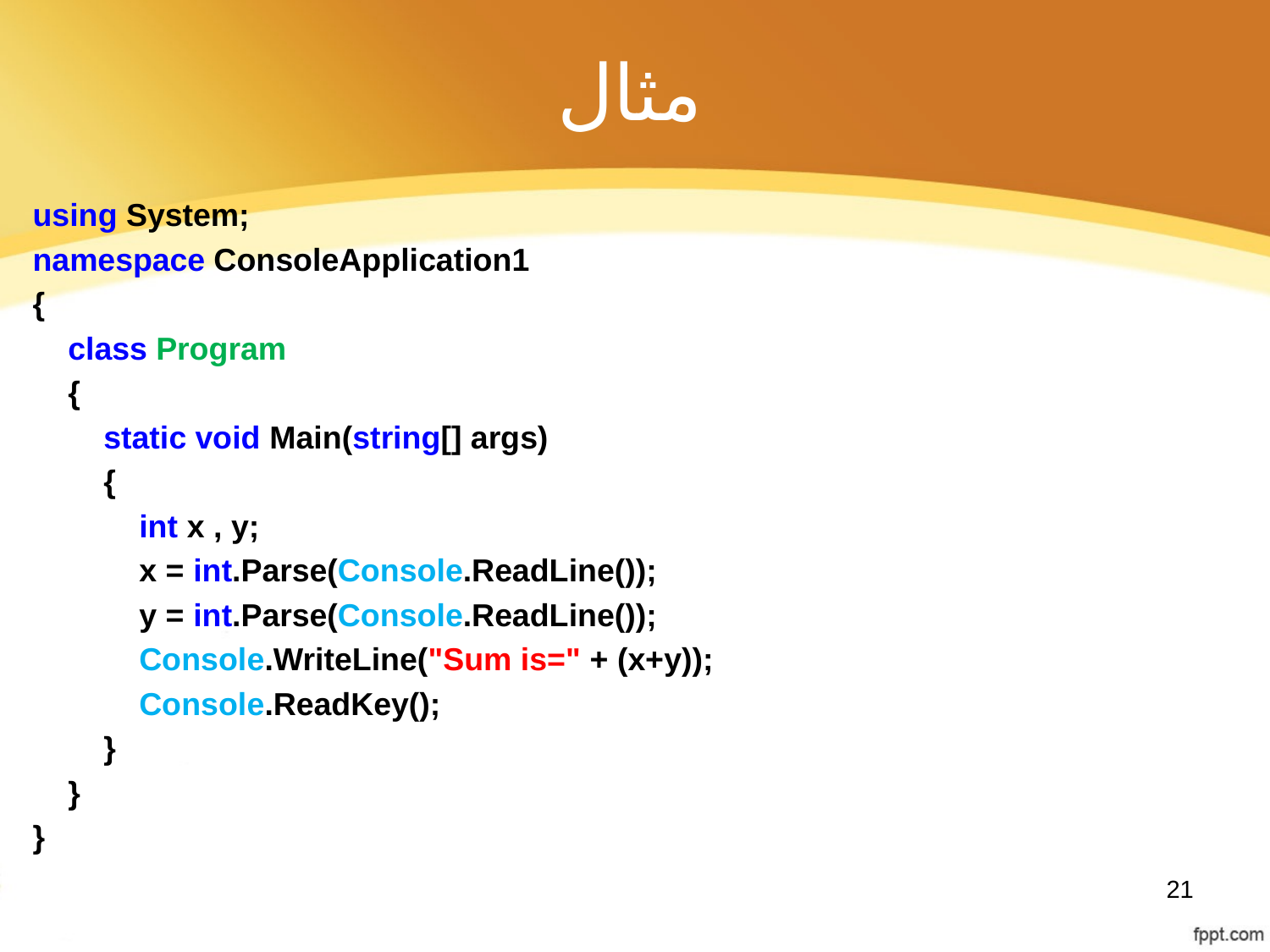

# مثال
using System;
namespace ConsoleApplication1
{
    class Program
    {
        static void Main(string[] args)
        {
            int x , y;
            x = int.Parse(Console.ReadLine());
            y = int.Parse(Console.ReadLine());
            Console.WriteLine("Sum is=" + (x+y));
            Console.ReadKey();
        }
    }
}
21